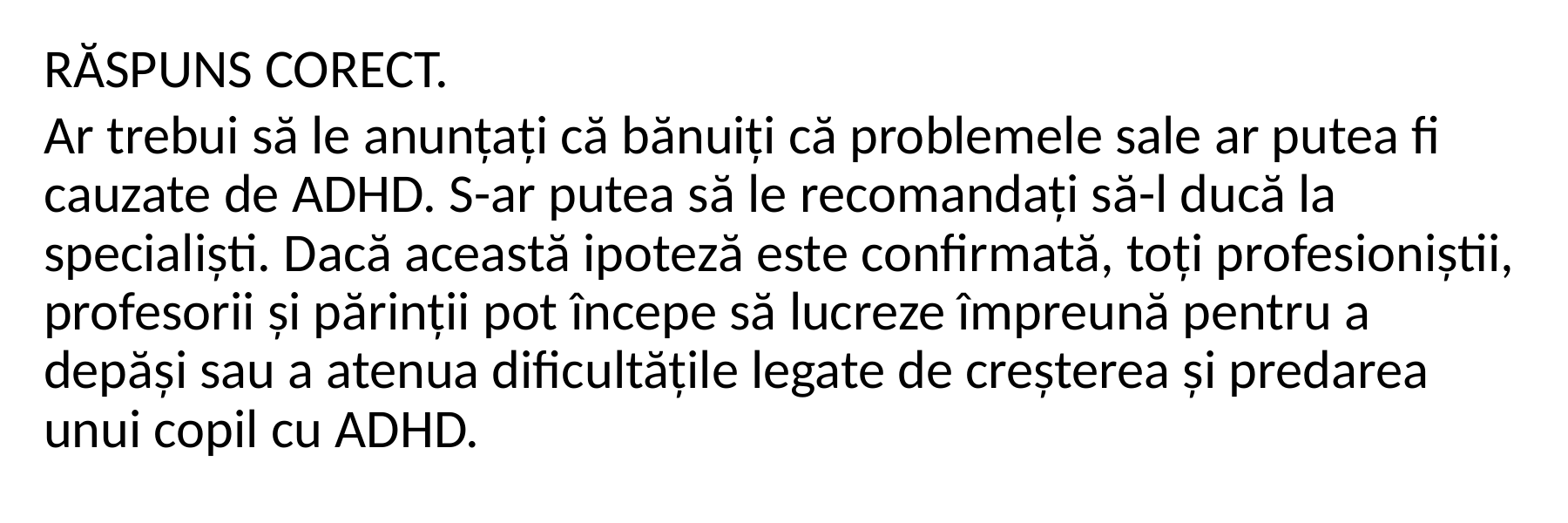

RĂSPUNS CORECT.
Ar trebui să le anunțați că bănuiți că problemele sale ar putea fi cauzate de ADHD. S-ar putea să le recomandați să-l ducă la specialiști. Dacă această ipoteză este confirmată, toți profesioniștii, profesorii și părinții pot începe să lucreze împreună pentru a depăși sau a atenua dificultățile legate de creșterea și predarea unui copil cu ADHD.